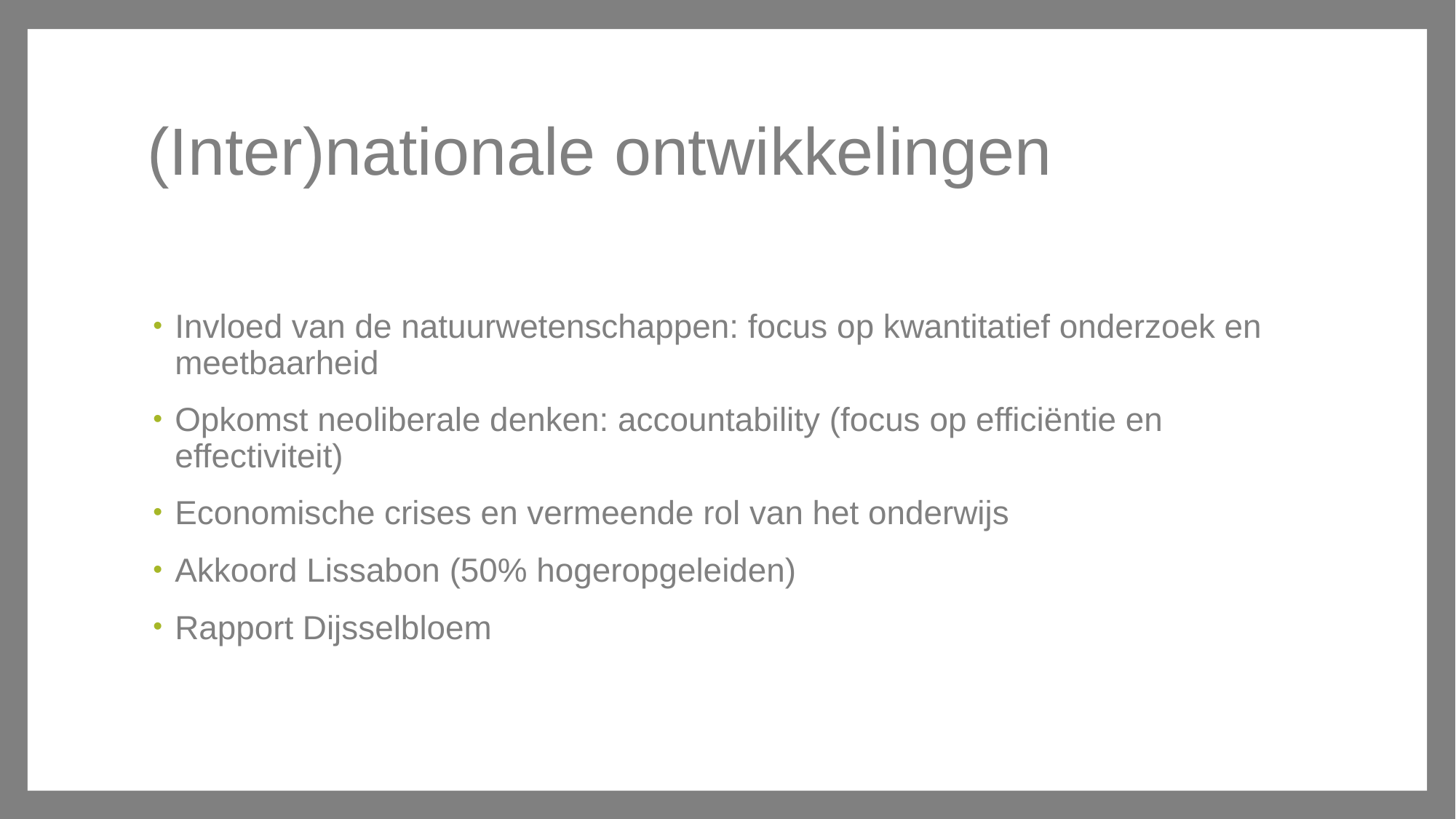

# (Inter)nationale ontwikkelingen
Invloed van de natuurwetenschappen: focus op kwantitatief onderzoek en meetbaarheid
Opkomst neoliberale denken: accountability (focus op efficiëntie en effectiviteit)
Economische crises en vermeende rol van het onderwijs
Akkoord Lissabon (50% hogeropgeleiden)
Rapport Dijsselbloem